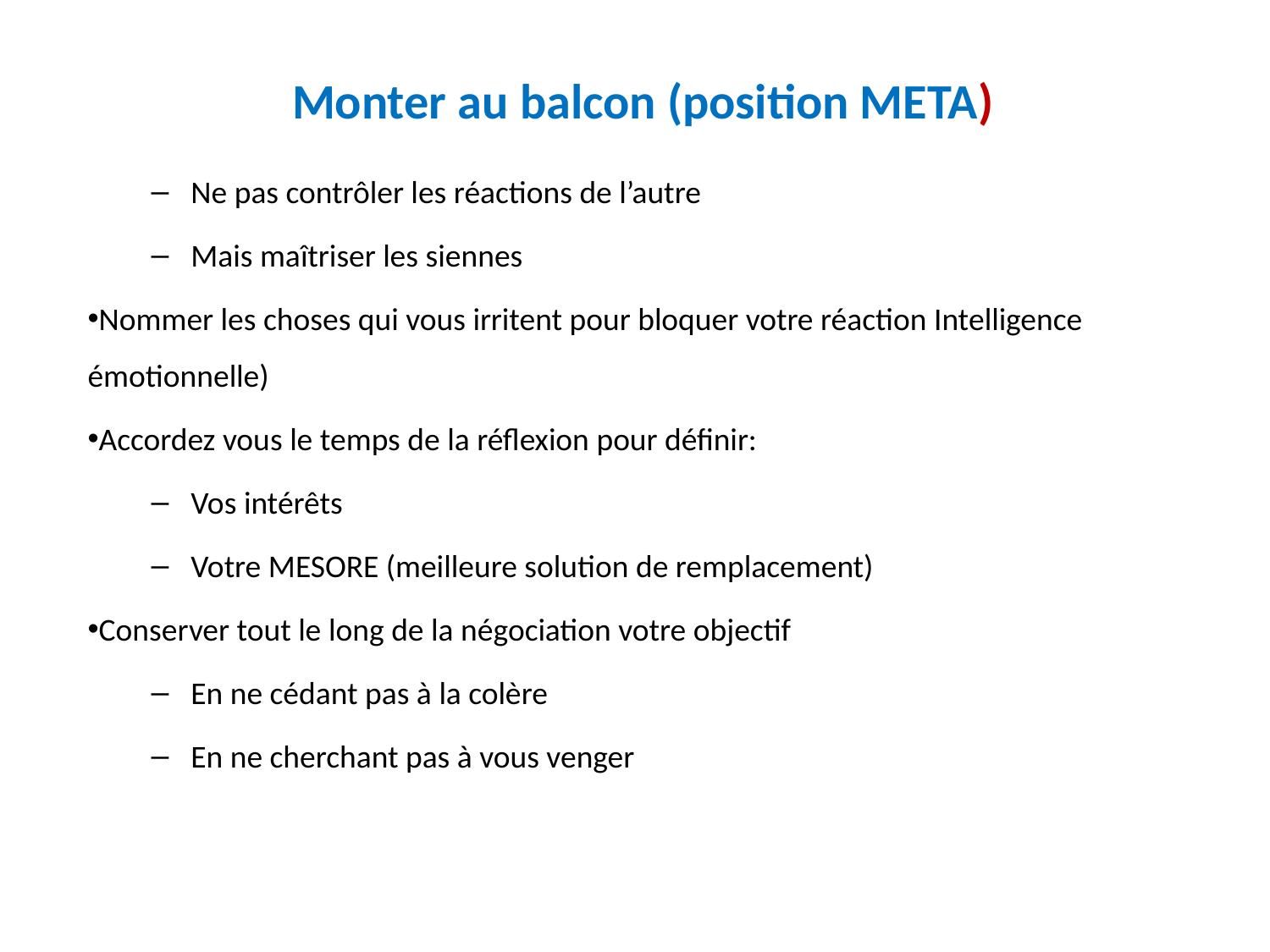

# Monter au balcon (position META)
Ne pas contrôler les réactions de l’autre
Mais maîtriser les siennes
Nommer les choses qui vous irritent pour bloquer votre réaction Intelligence émotionnelle)
Accordez vous le temps de la réflexion pour définir:
Vos intérêts
Votre MESORE (meilleure solution de remplacement)
Conserver tout le long de la négociation votre objectif
En ne cédant pas à la colère
En ne cherchant pas à vous venger